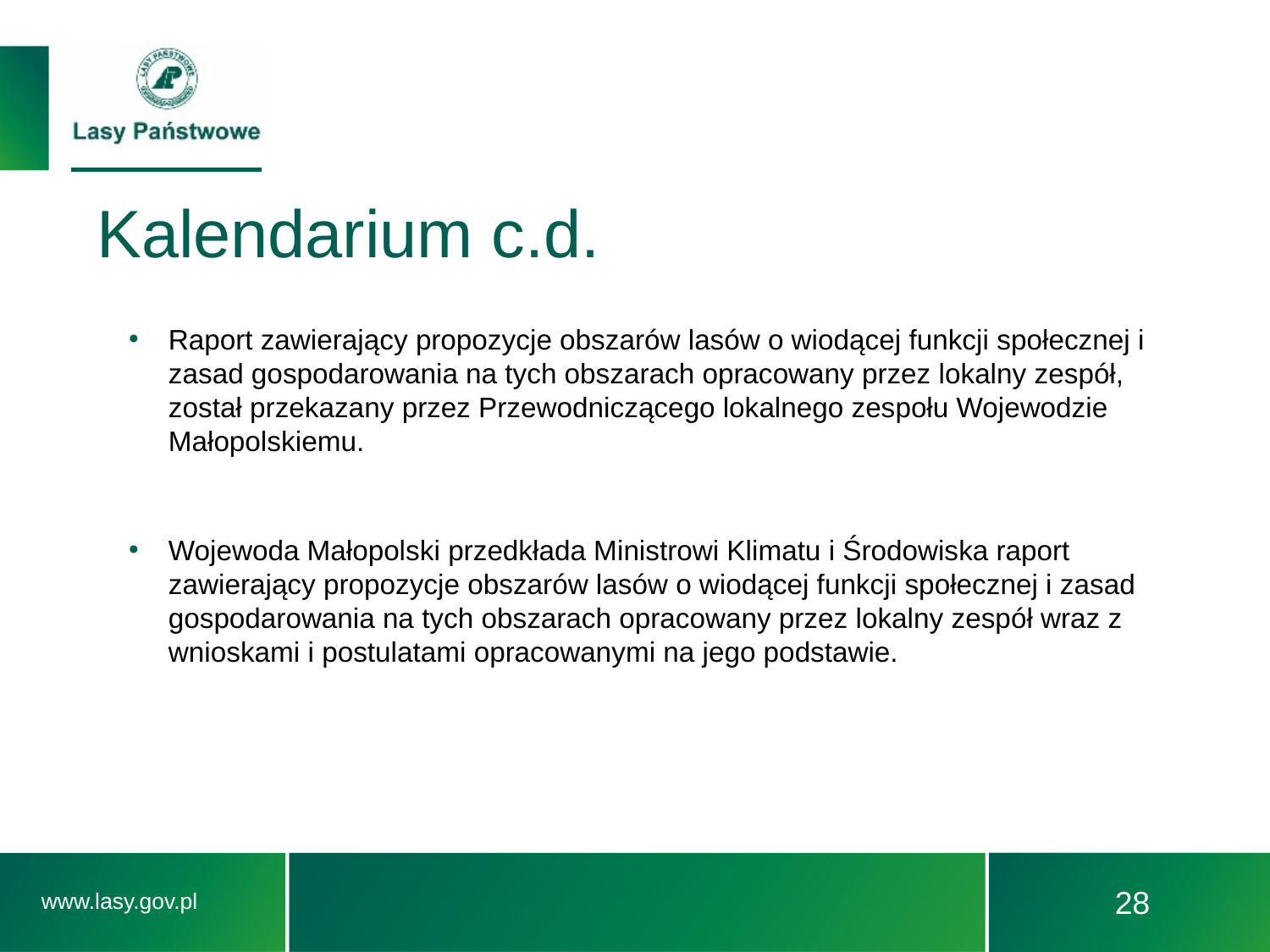

# Kalendarium c.d.

Raport zawierający propozycje obszarów lasów o wiodącej funkcji społecznej i zasad gospodarowania na tych obszarach opracowany przez lokalny zespół, został przekazany przez Przewodniczącego lokalnego zespołu Wojewodzie Małopolskiemu.

Wojewoda Małopolski przedkłada Ministrowi Klimatu i Środowiska raport zawierający propozycje obszarów lasów o wiodącej funkcji społecznej i zasad gospodarowania na tych obszarach opracowany przez lokalny zespół wraz z wnioskami i postulatami opracowanymi na jego podstawie.